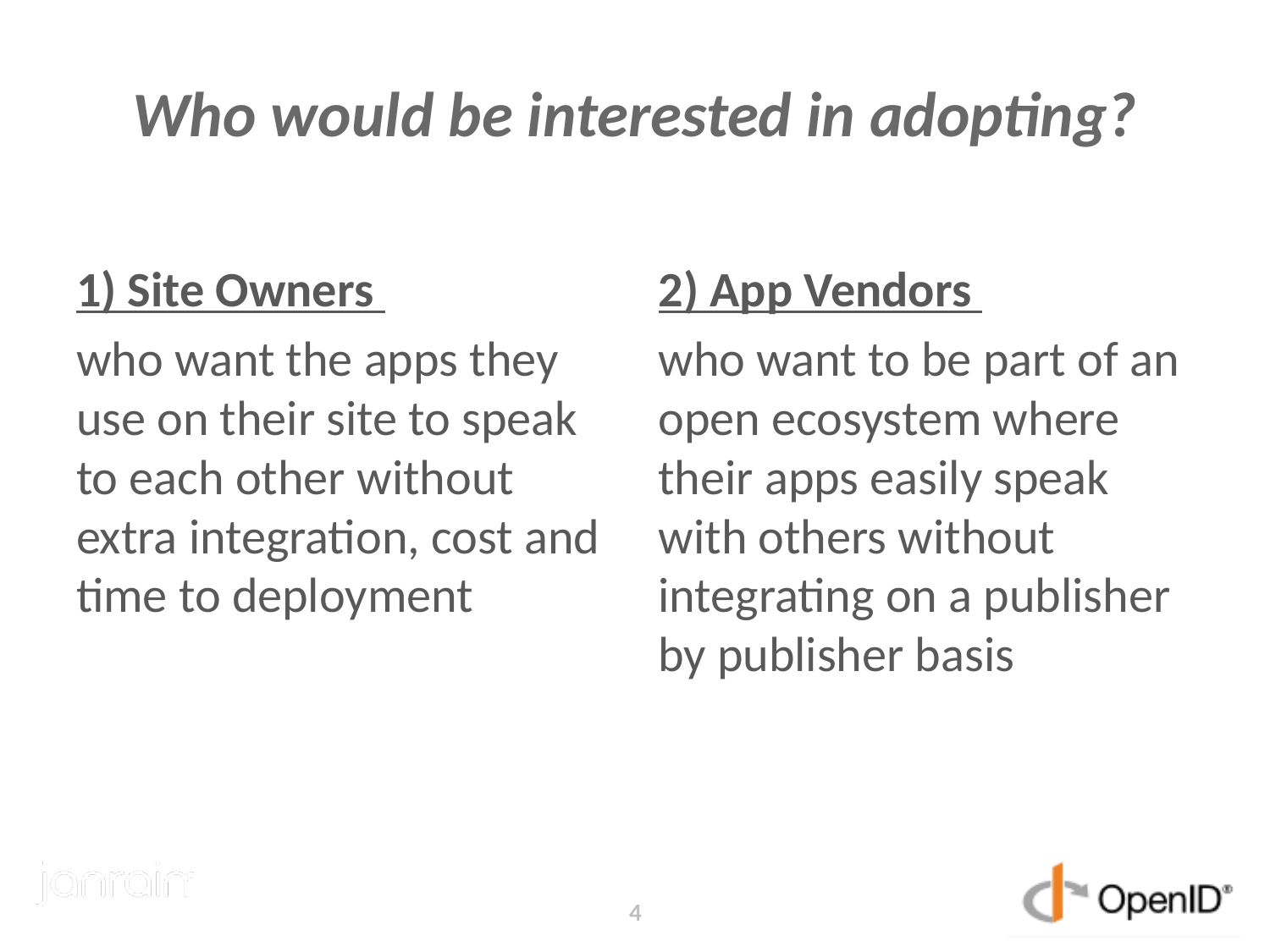

# Who would be interested in adopting?
1) Site Owners
who want the apps they use on their site to speak to each other without extra integration, cost and time to deployment
2) App Vendors
who want to be part of an open ecosystem where their apps easily speak with others without integrating on a publisher by publisher basis